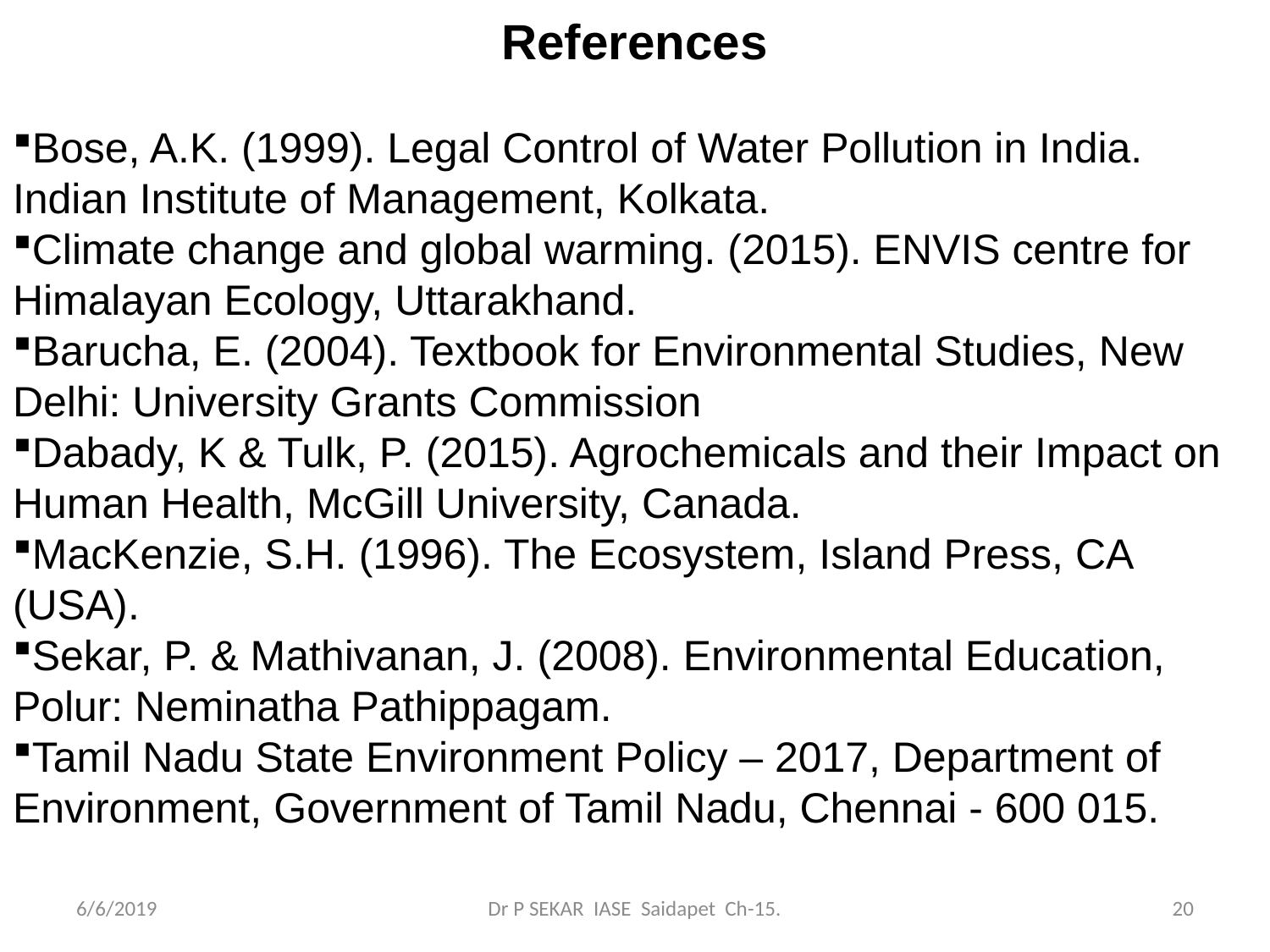

References

Bose, A.K. (1999). Legal Control of Water Pollution in India. Indian Institute of Management, Kolkata.
Climate change and global warming. (2015). ENVIS centre for Himalayan Ecology, Uttarakhand.
Barucha, E. (2004). Textbook for Environmental Studies, New Delhi: University Grants Commission
Dabady, K & Tulk, P. (2015). Agrochemicals and their Impact on Human Health, McGill University, Canada.
MacKenzie, S.H. (1996). The Ecosystem, Island Press, CA (USA).
Sekar, P. & Mathivanan, J. (2008). Environmental Education,  Polur: Neminatha Pathippagam.
Tamil Nadu State Environment Policy – 2017, Department of Environment, Government of Tamil Nadu, Chennai - 600 015.
6/6/2019
Dr P SEKAR  IASE  Saidapet  Ch-15.
20